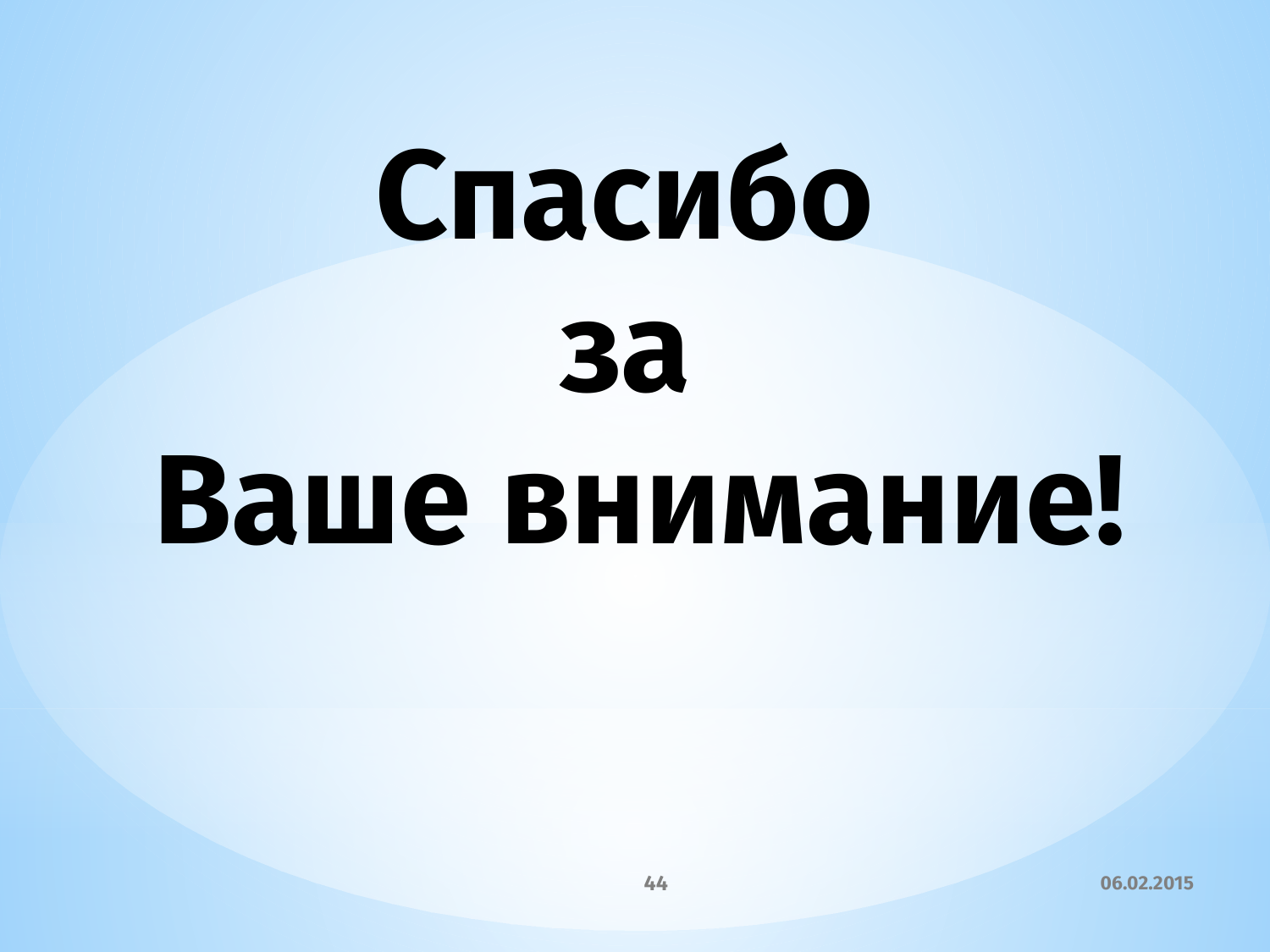

# Спасибо за Ваше внимание!
44
06.02.2015